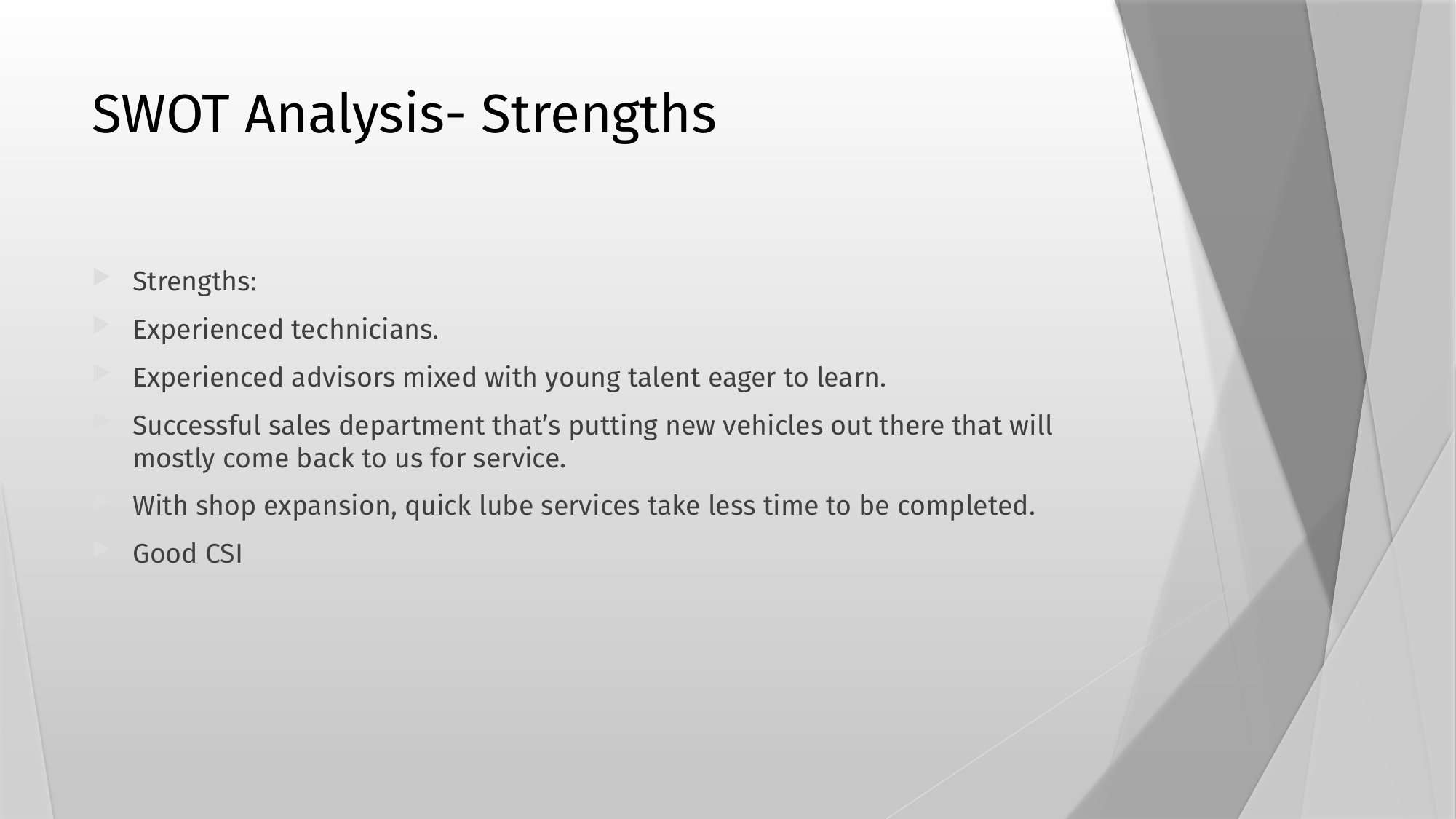

# SWOT Analysis- Strengths
Strengths:
Experienced technicians.
Experienced advisors mixed with young talent eager to learn.
Successful sales department that’s putting new vehicles out there that will mostly come back to us for service.
With shop expansion, quick lube services take less time to be completed.
Good CSI